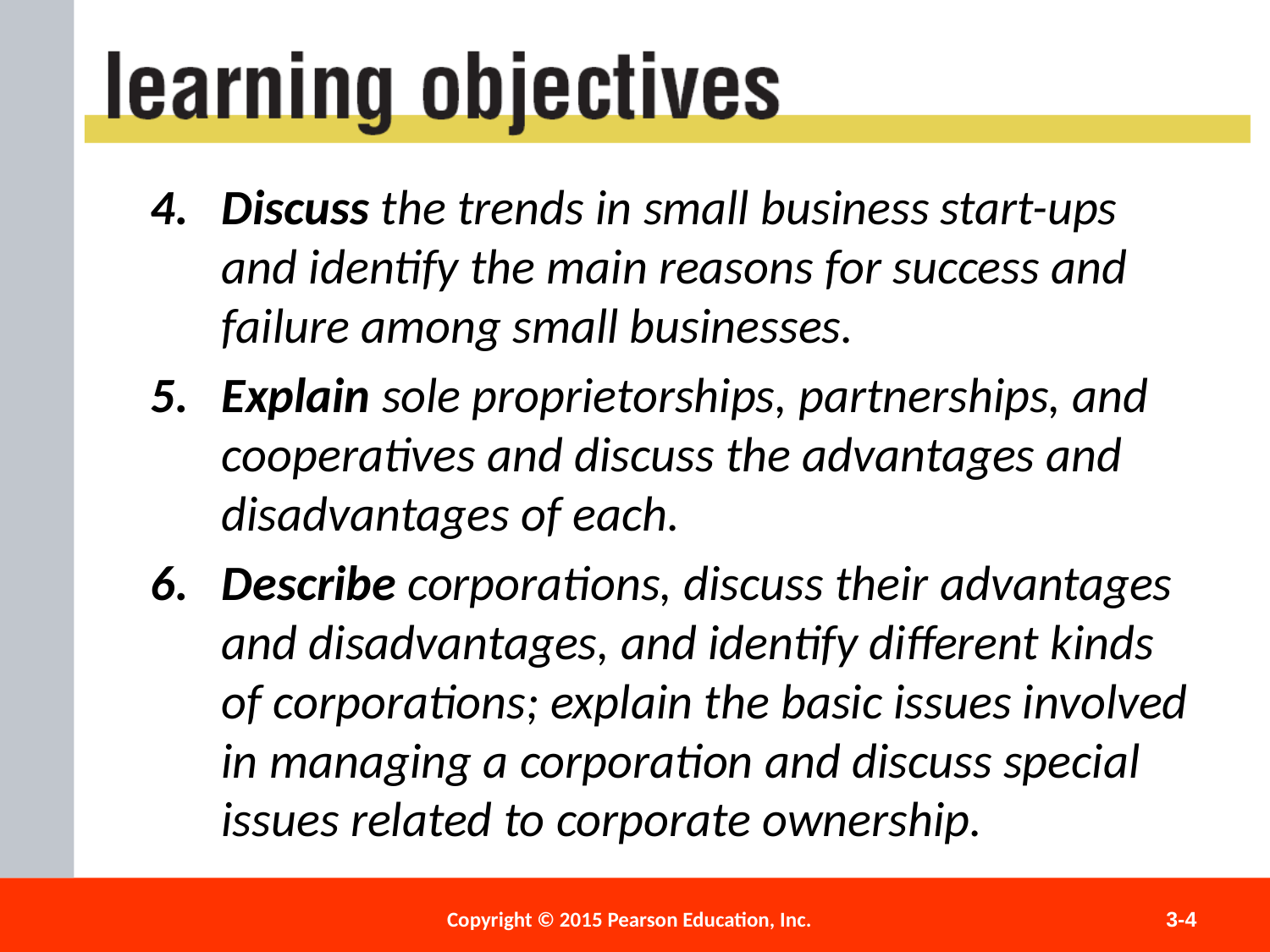

Discuss the trends in small business start-ups and identify the main reasons for success and failure among small businesses.
Explain sole proprietorships, partnerships, and cooperatives and discuss the advantages and disadvantages of each.
Describe corporations, discuss their advantages and disadvantages, and identify different kinds of corporations; explain the basic issues involved in managing a corporation and discuss special issues related to corporate ownership.